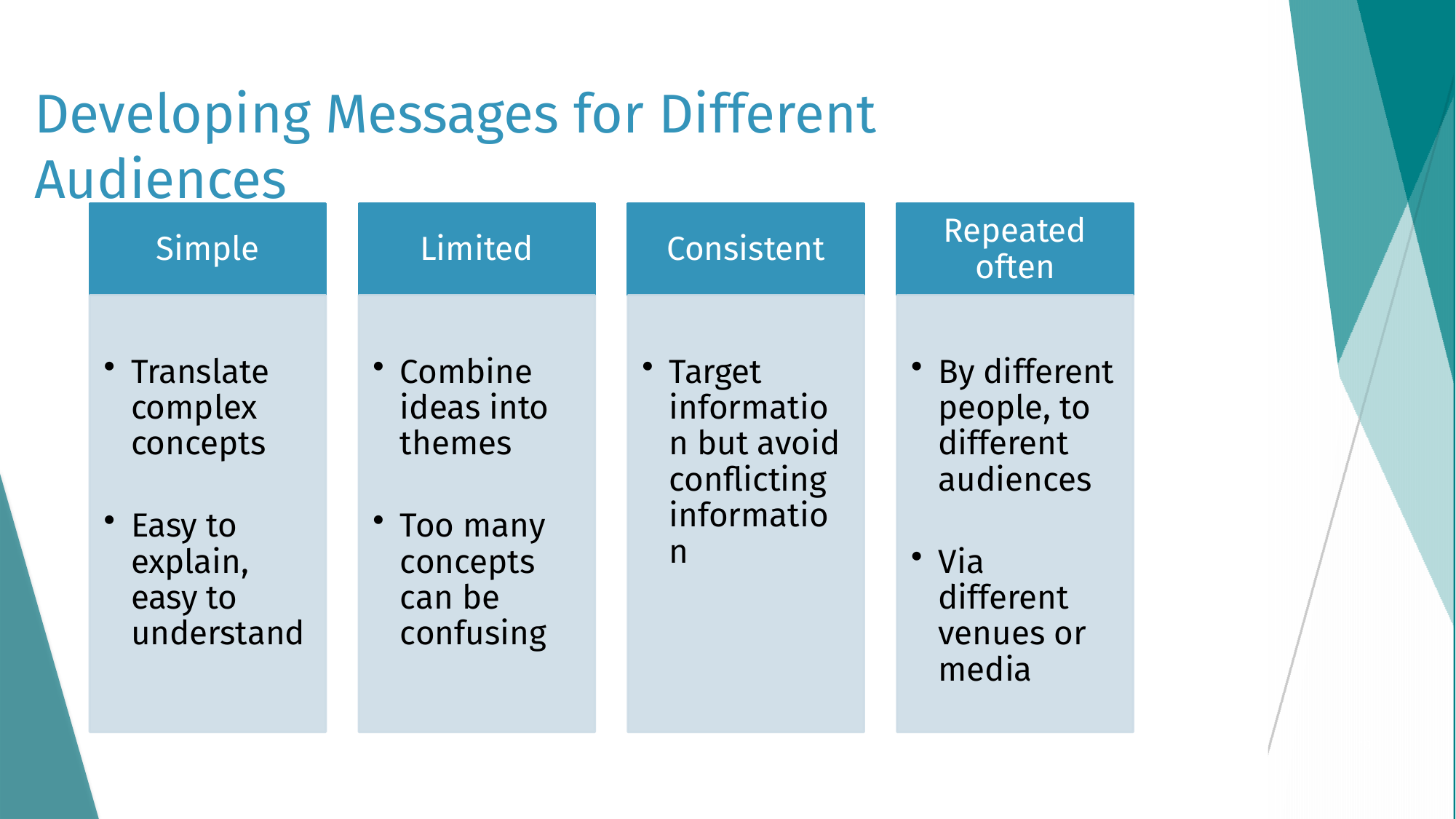

# Developing Messages for Different Audiences
Simple

Translate complex concepts

Easy to explain, easy to understand
Limited

Combine ideas into themes

Too many concepts can be confusing
Consistent

Target information but avoid conflicting information
Repeated often

By different people, to different audiences

Via different venues or media
19